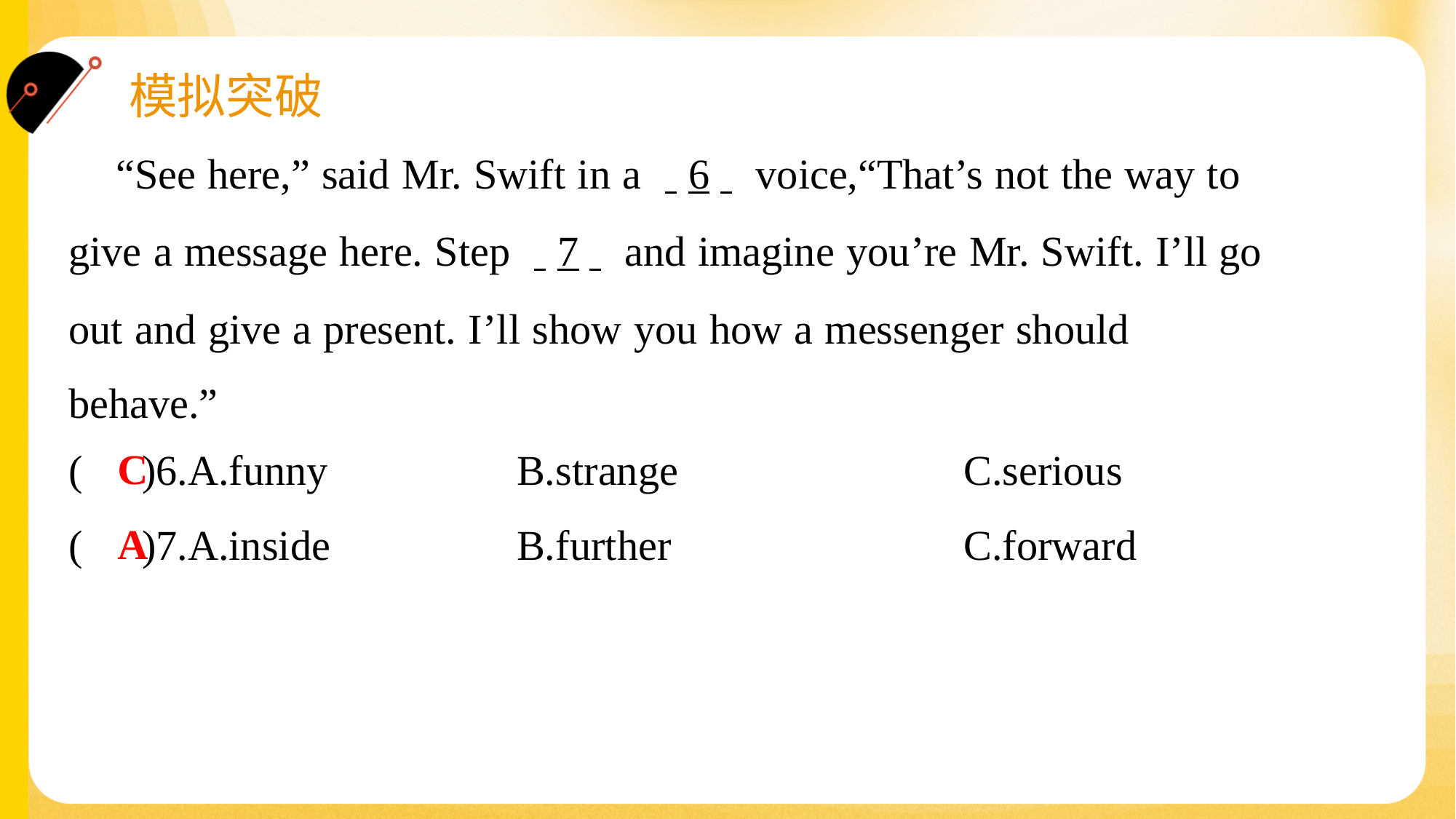

“See here,” said Mr. Swift in a . .6. . voice,“That’s not the way to
give a message here. Step . .7. . and imagine you’re Mr. Swift. I’ll go
out and give a present. I’ll show you how a messenger should
behave.”#8
C
(     )6.A.funny	B.strange	C.serious
A
(     )7.A.inside	B.further	C.forward